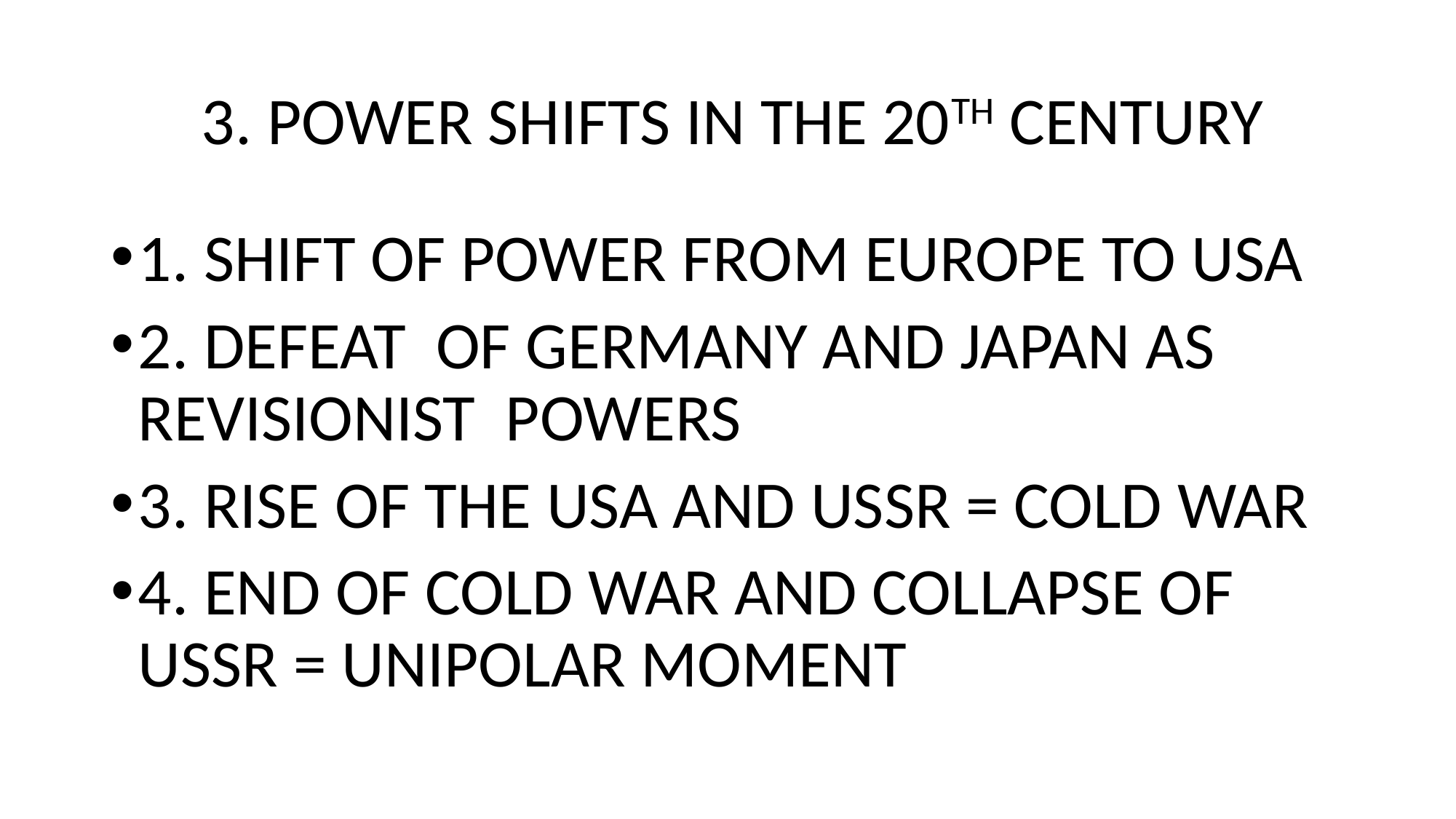

# 3. POWER SHIFTS IN THE 20TH CENTURY
1. SHIFT OF POWER FROM EUROPE TO USA
2. DEFEAT  OF GERMANY AND JAPAN AS REVISIONIST  POWERS
3. RISE OF THE USA AND USSR = COLD WAR
4. END OF COLD WAR AND COLLAPSE OF USSR = UNIPOLAR MOMENT